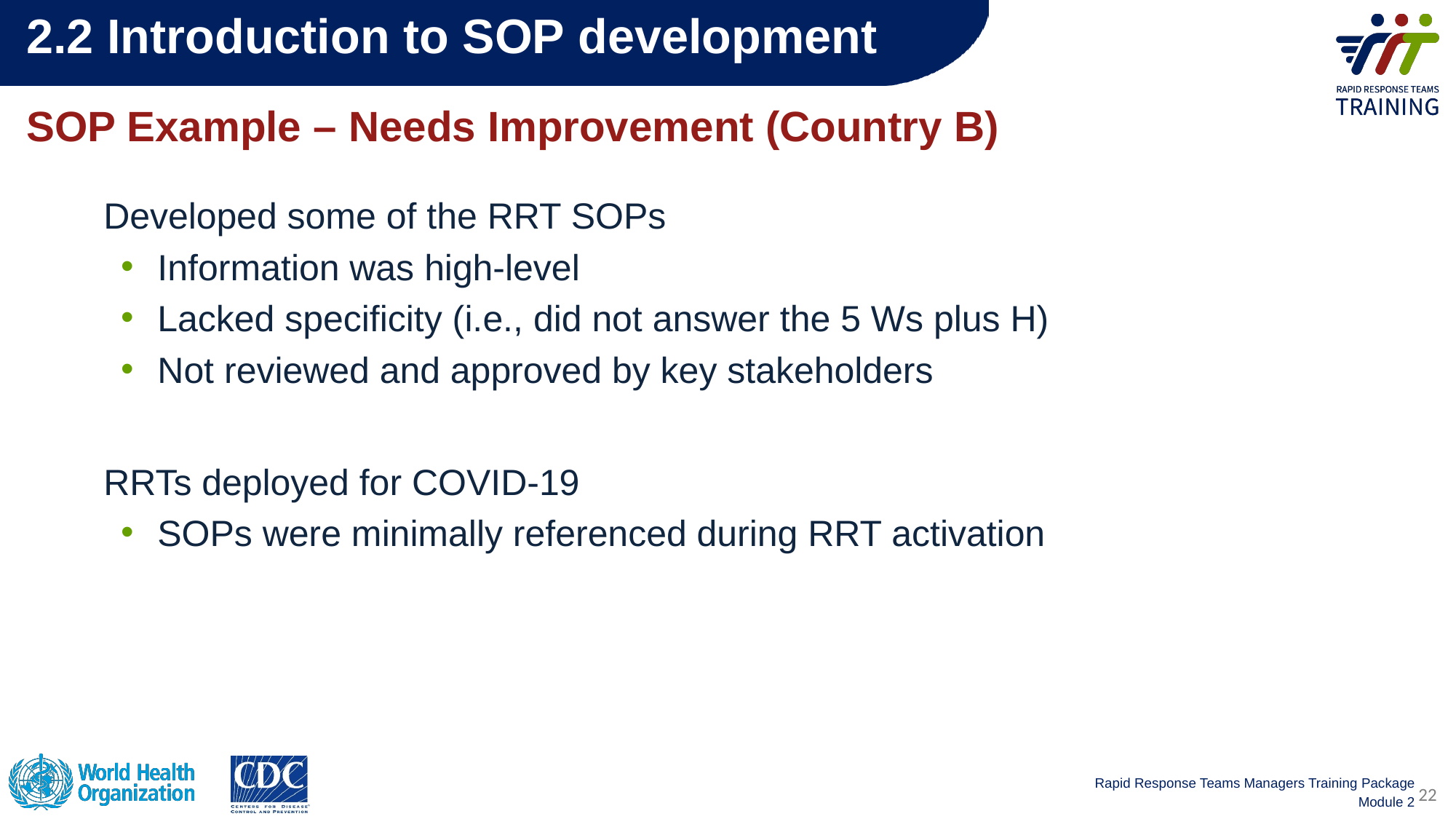

2.2 Introduction to SOP development​
# SOP Example – Needs Improvement (Country B)
Developed some of the RRT SOPs
Information was high-level
Lacked specificity (i.e., did not answer the 5 Ws plus H)
Not reviewed and approved by key stakeholders

RRTs deployed for COVID-19
SOPs were minimally referenced during RRT activation
22